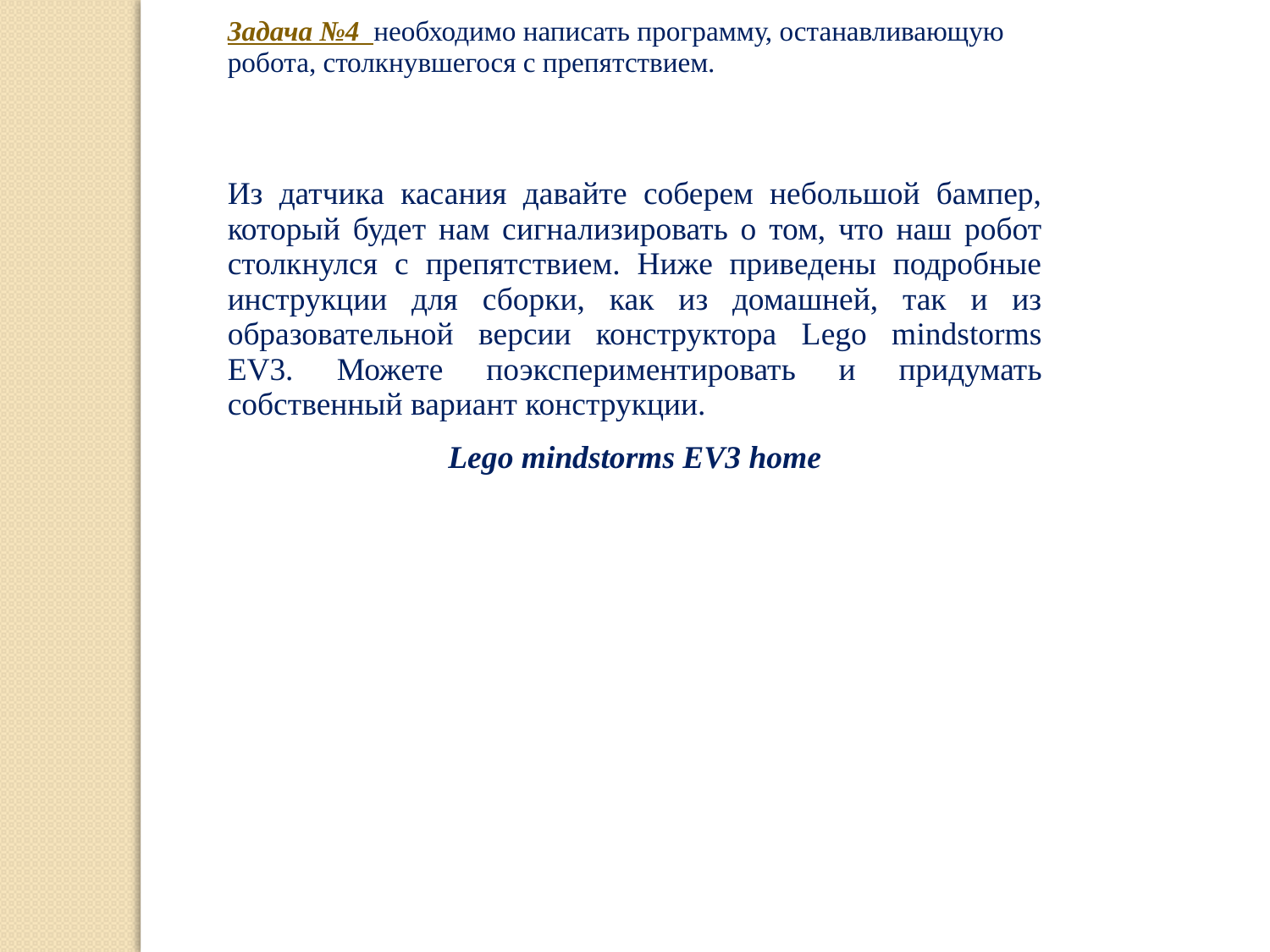

| Задача №4 необходимо написать программу, останавливающую робота, столкнувшегося с препятствием. |
| --- |
| Из датчика касания давайте соберем небольшой бампер, который будет нам сигнализировать о том, что наш робот столкнулся с препятствием. Ниже приведены подробные инструкции для сборки, как из домашней, так и из образовательной версии конструктора Lego mindstorms EV3. Можете поэкспериментировать и придумать собственный вариант конструкции. Lego mindstorms EV3 home |
| --- |